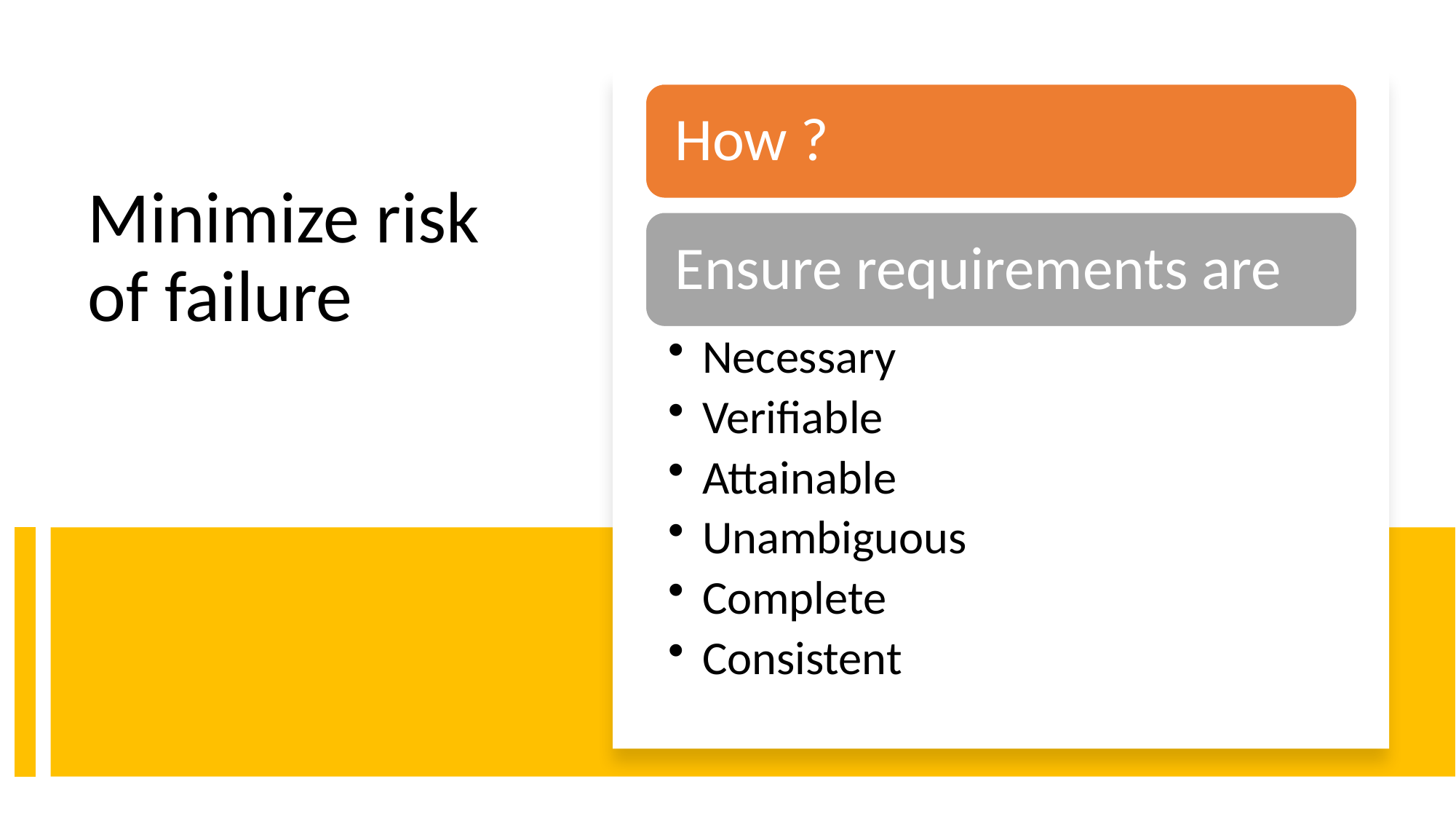

How ?
Ensure requirements are
Necessary
Verifiable
Attainable
Unambiguous
Complete
Consistent
# Minimize risk of failure